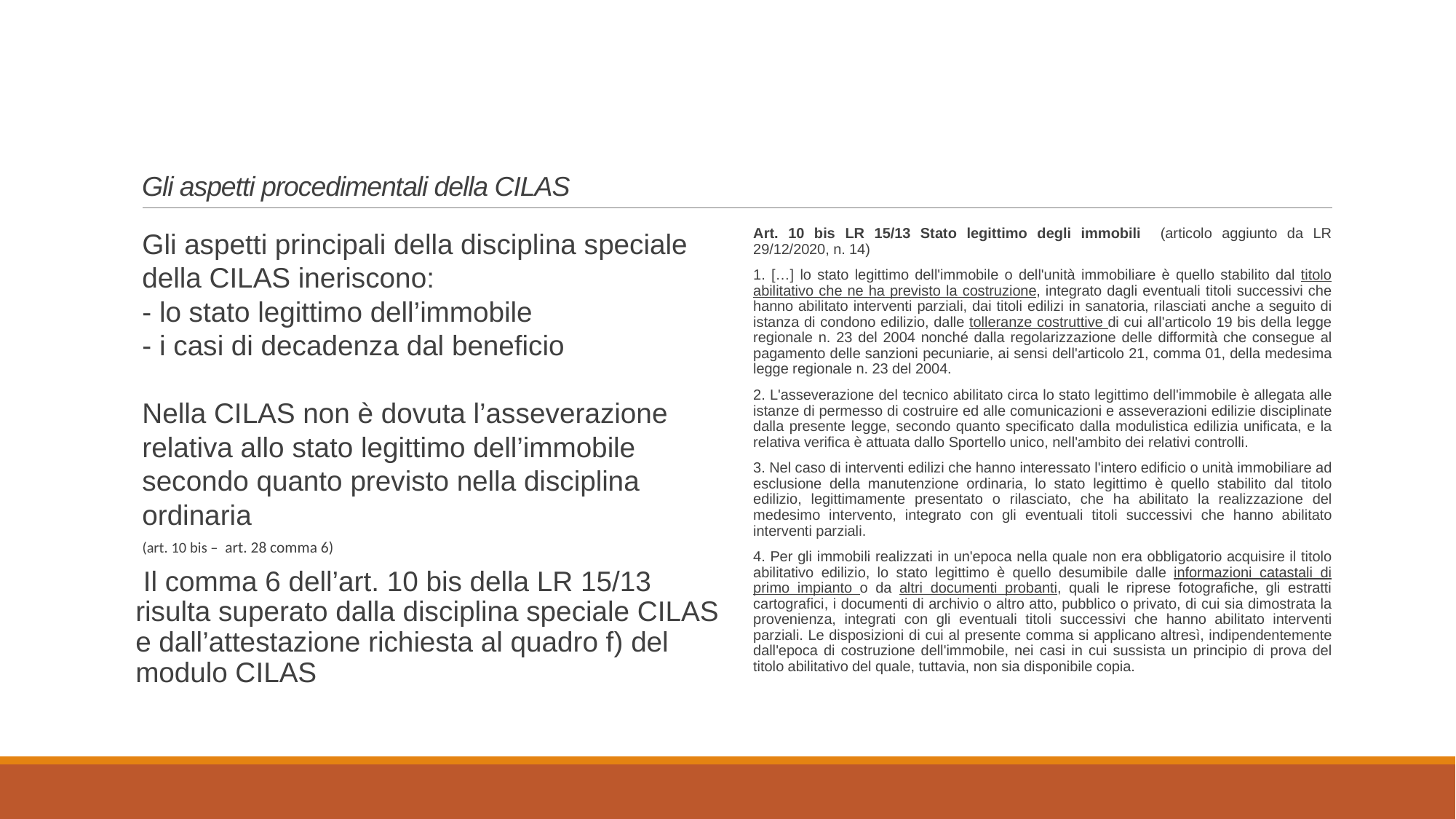

# Gli aspetti procedimentali della CILAS
Gli aspetti principali della disciplina speciale della CILAS ineriscono:
- lo stato legittimo dell’immobile
- i casi di decadenza dal beneficio

Nella CILAS non è dovuta l’asseverazione relativa allo stato legittimo dell’immobile secondo quanto previsto nella disciplina ordinaria
  (art. 10 bis –  art. 28 comma 6)
 Il comma 6 dell’art. 10 bis della LR 15/13 risulta superato dalla disciplina speciale CILAS e dall’attestazione richiesta al quadro f) del modulo CILAS

Art. 10 bis LR 15/13 Stato legittimo degli immobili  (articolo aggiunto da LR 29/12/2020, n. 14)
1. […] lo stato legittimo dell'immobile o dell'unità immobiliare è quello stabilito dal titolo abilitativo che ne ha previsto la costruzione, integrato dagli eventuali titoli successivi che hanno abilitato interventi parziali, dai titoli edilizi in sanatoria, rilasciati anche a seguito di istanza di condono edilizio, dalle tolleranze costruttive di cui all'articolo 19 bis della legge regionale n. 23 del 2004 nonché dalla regolarizzazione delle difformità che consegue al pagamento delle sanzioni pecuniarie, ai sensi dell'articolo 21, comma 01, della medesima legge regionale n. 23 del 2004.
2. L'asseverazione del tecnico abilitato circa lo stato legittimo dell'immobile è allegata alle istanze di permesso di costruire ed alle comunicazioni e asseverazioni edilizie disciplinate dalla presente legge, secondo quanto specificato dalla modulistica edilizia unificata, e la relativa verifica è attuata dallo Sportello unico, nell'ambito dei relativi controlli.
3. Nel caso di interventi edilizi che hanno interessato l'intero edificio o unità immobiliare ad esclusione della manutenzione ordinaria, lo stato legittimo è quello stabilito dal titolo edilizio, legittimamente presentato o rilasciato, che ha abilitato la realizzazione del medesimo intervento, integrato con gli eventuali titoli successivi che hanno abilitato interventi parziali.
4. Per gli immobili realizzati in un'epoca nella quale non era obbligatorio acquisire il titolo abilitativo edilizio, lo stato legittimo è quello desumibile dalle informazioni catastali di primo impianto o da altri documenti probanti, quali le riprese fotografiche, gli estratti cartografici, i documenti di archivio o altro atto, pubblico o privato, di cui sia dimostrata la provenienza, integrati con gli eventuali titoli successivi che hanno abilitato interventi parziali. Le disposizioni di cui al presente comma si applicano altresì, indipendentemente dall'epoca di costruzione dell'immobile, nei casi in cui sussista un principio di prova del titolo abilitativo del quale, tuttavia, non sia disponibile copia.